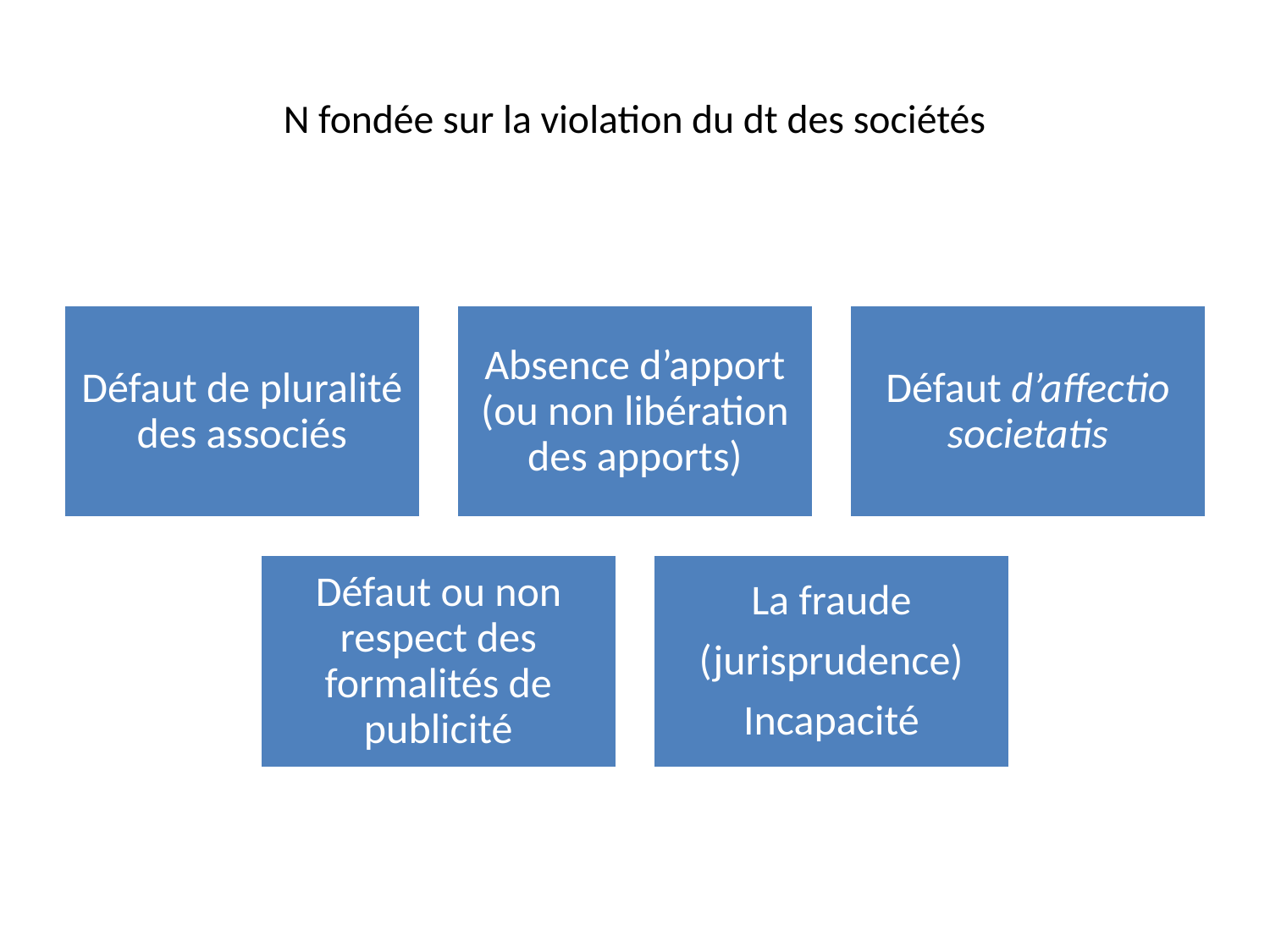

# N fondée sur la violation du dt des sociétés
Défaut de pluralité des associés
Absence d’apport (ou non libération des apports)
Défaut d’affectio societatis
Défaut ou non respect des formalités de publicité
La fraude
(jurisprudence)
Incapacité